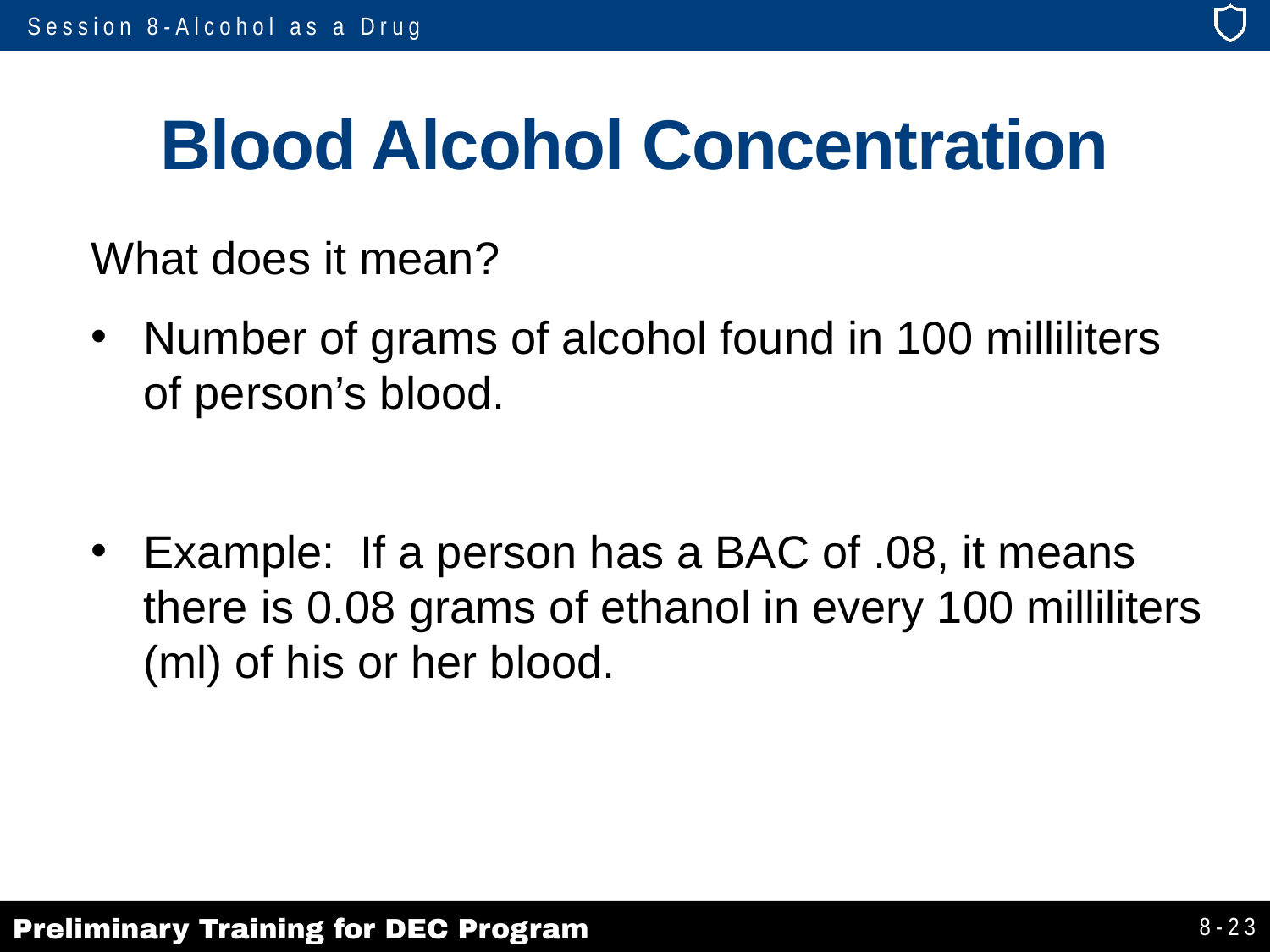

# Blood Alcohol Concentration
What does it mean?
Number of grams of alcohol found in 100 milliliters of person’s blood.

Example:  If a person has a BAC of .08, it means there is 0.08 grams of ethanol in every 100 milliliters (ml) of his or her blood.
8-23